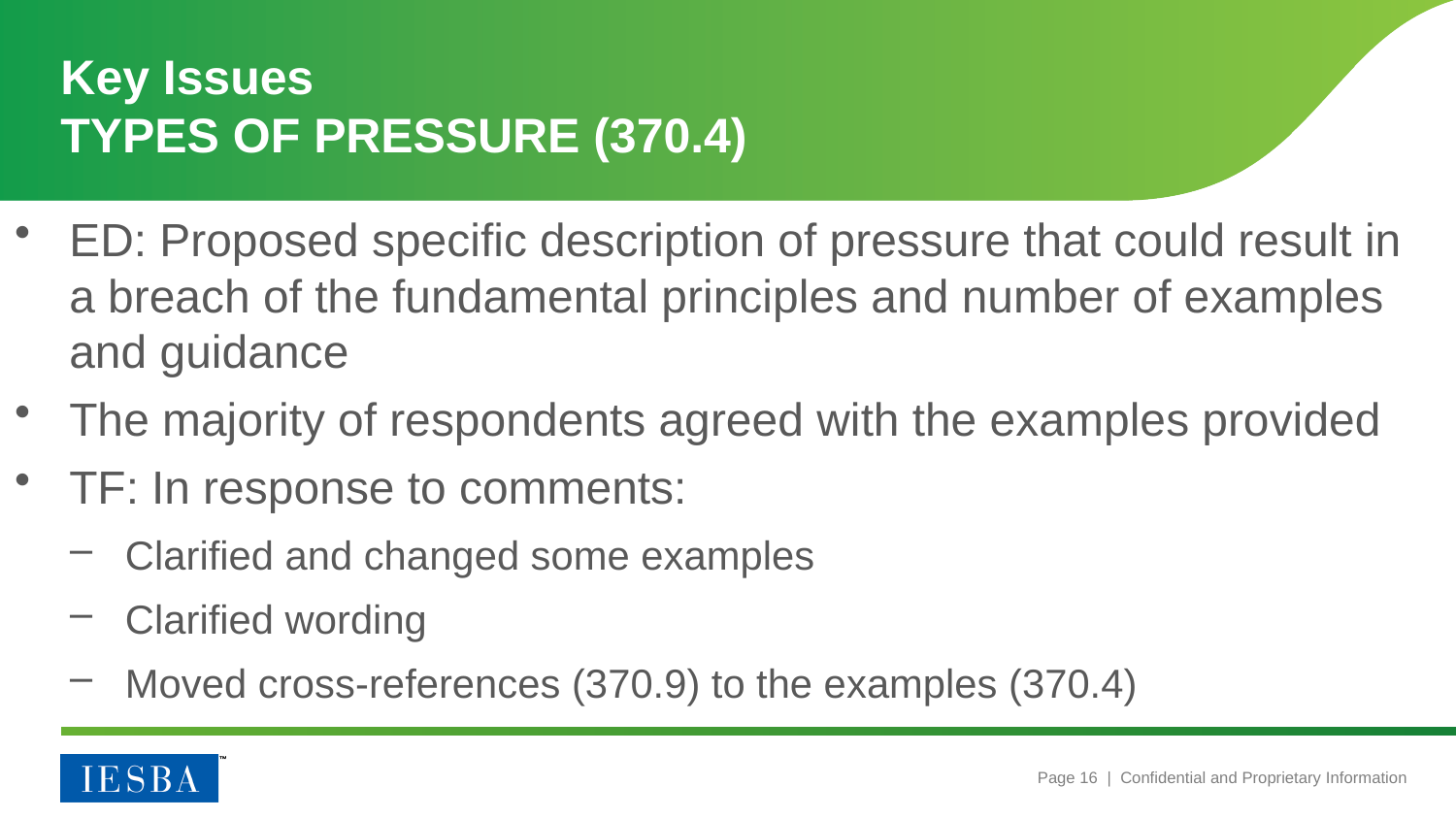

# Key Issues Types of Pressure (370.4)
ED: Proposed specific description of pressure that could result in a breach of the fundamental principles and number of examples and guidance
The majority of respondents agreed with the examples provided
TF: In response to comments:
Clarified and changed some examples
Clarified wording
Moved cross-references (370.9) to the examples (370.4)